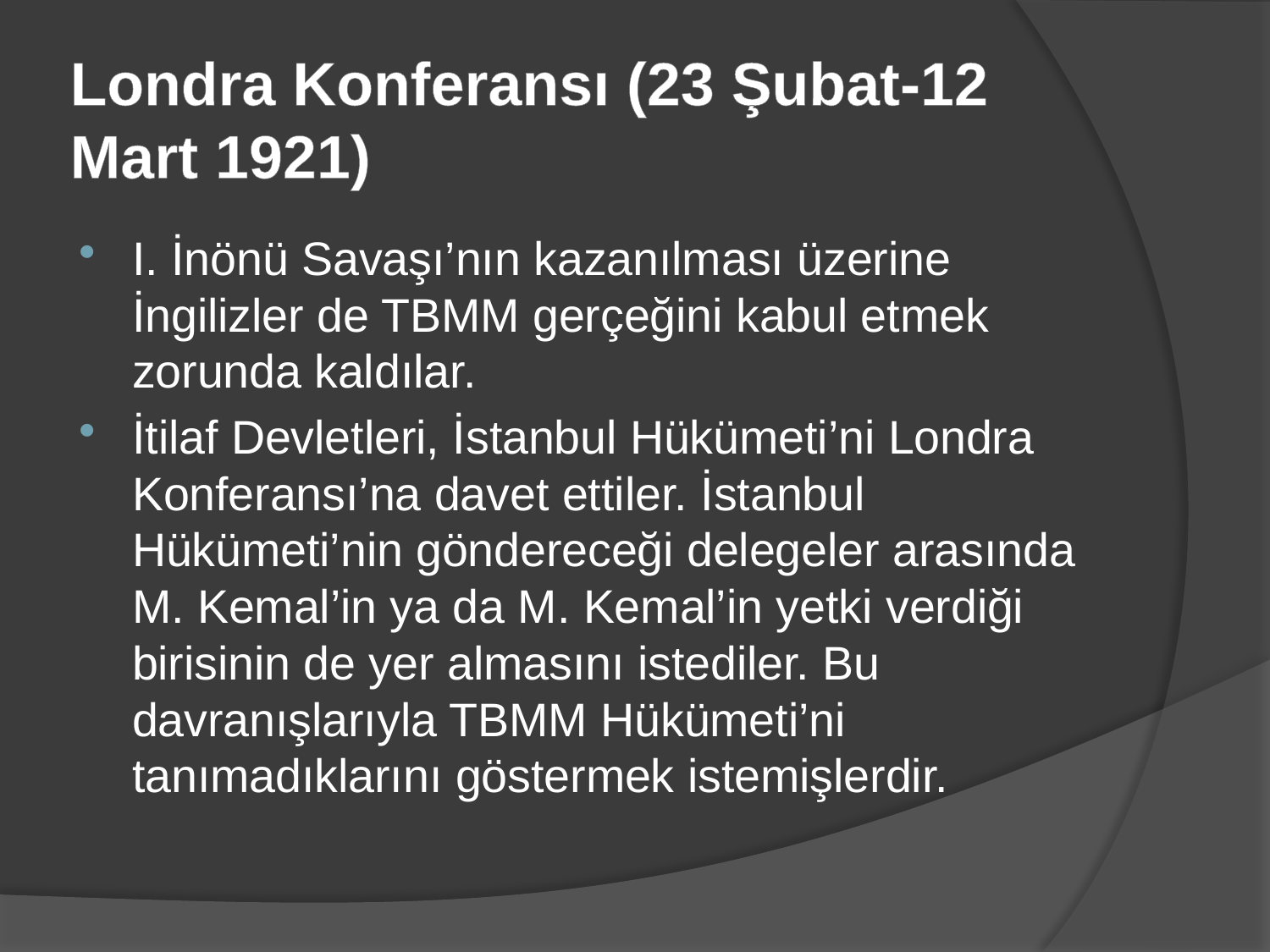

# Londra Konferansı (23 Şubat-12 Mart 1921)
I. İnönü Savaşı’nın kazanılması üzerine İngilizler de TBMM gerçeğini kabul etmek zorunda kaldılar.
İtilaf Devletleri, İstanbul Hükümeti’ni Londra Konferansı’na davet ettiler. İstanbul Hükümeti’nin göndereceği delegeler arasında M. Kemal’in ya da M. Kemal’in yetki verdiği birisinin de yer almasını istediler. Bu davranışlarıyla TBMM Hükümeti’ni tanımadıklarını göstermek istemişlerdir.